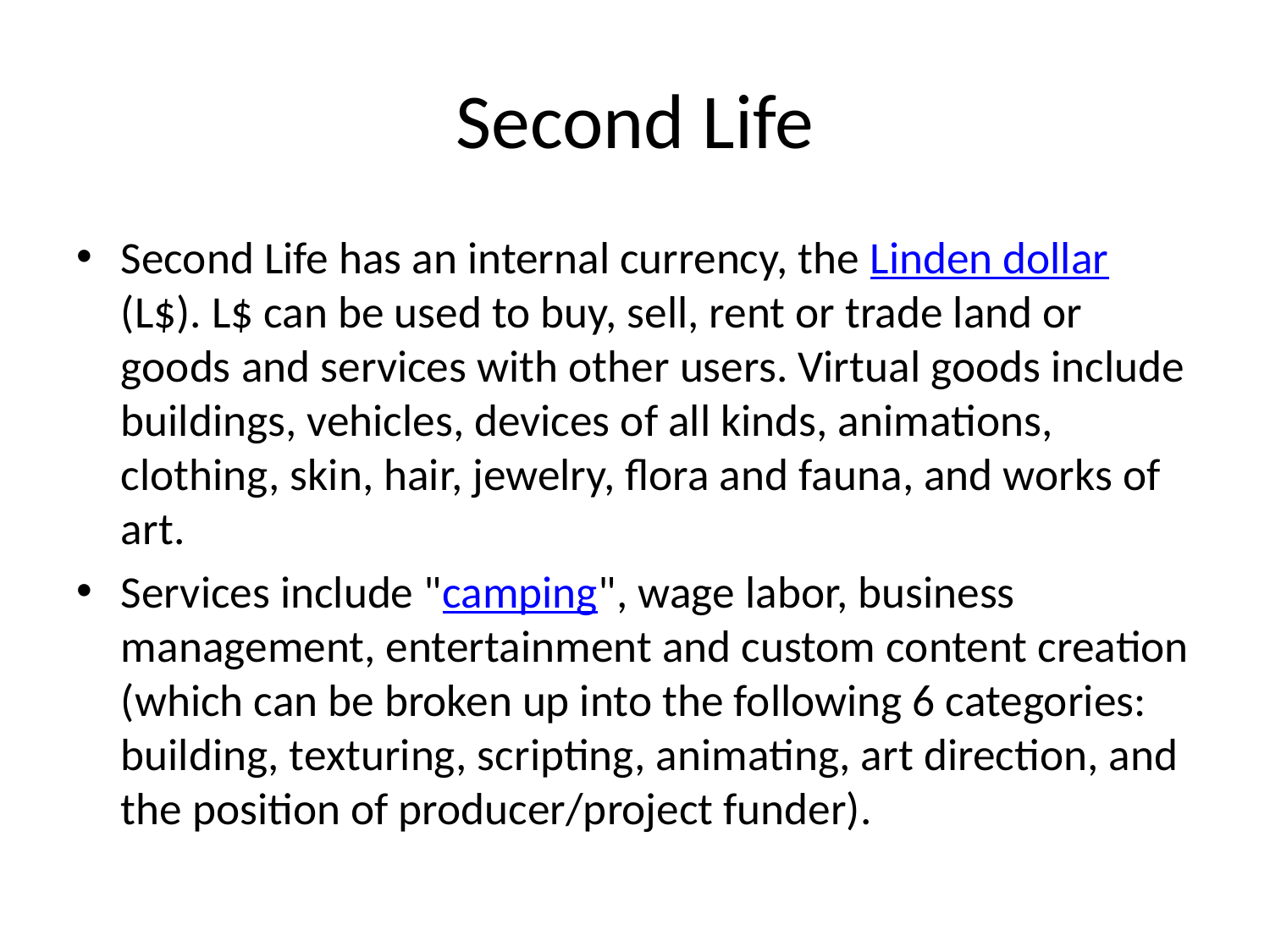

# Second Life
Second Life has an internal currency, the Linden dollar (L$). L$ can be used to buy, sell, rent or trade land or goods and services with other users. Virtual goods include buildings, vehicles, devices of all kinds, animations, clothing, skin, hair, jewelry, flora and fauna, and works of art.
Services include "camping", wage labor, business management, entertainment and custom content creation (which can be broken up into the following 6 categories: building, texturing, scripting, animating, art direction, and the position of producer/project funder).